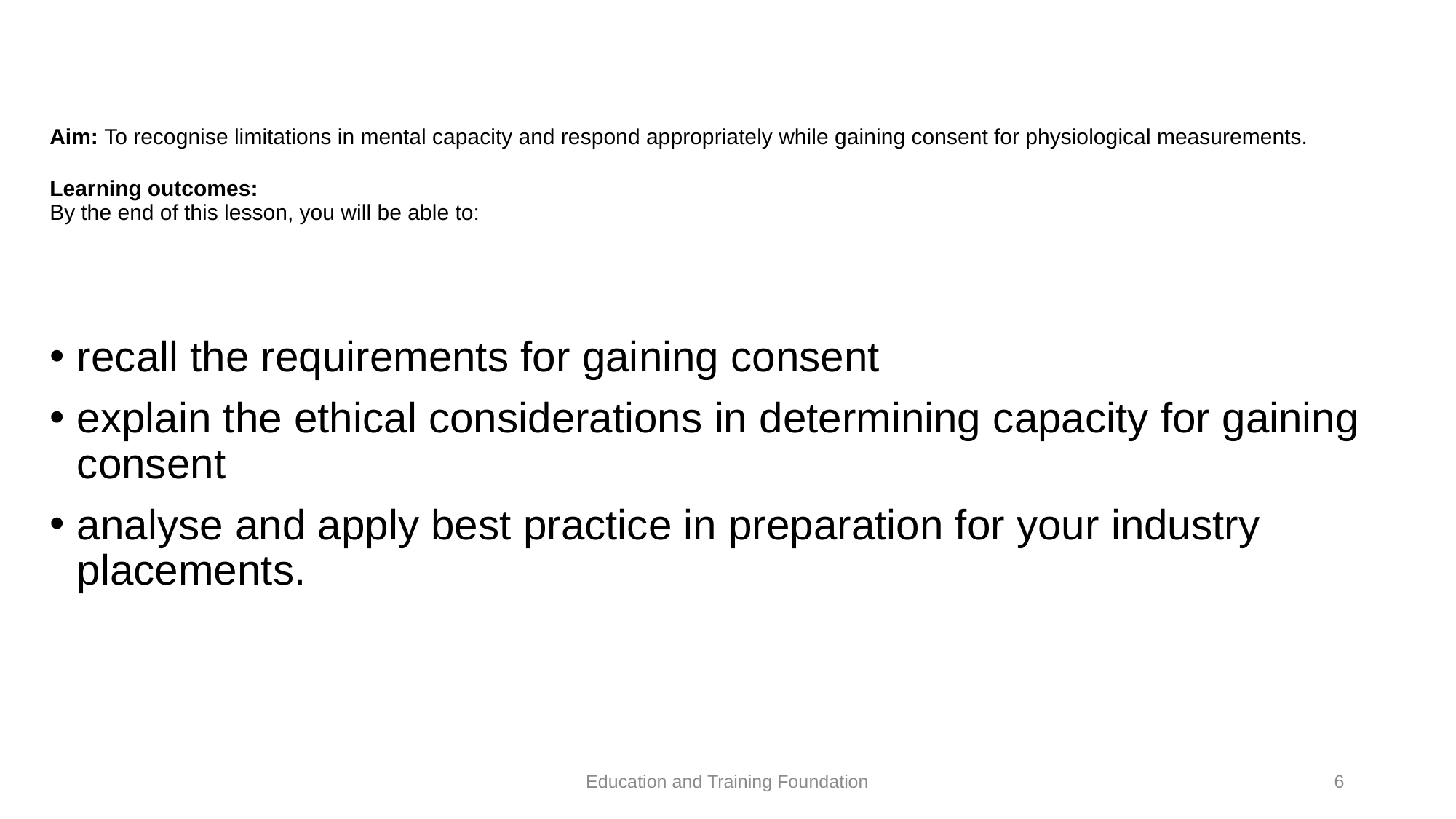

# Aim: To recognise limitations in mental capacity and respond appropriately while gaining consent for physiological measurements. Learning outcomes: By the end of this lesson, you will be able to:
recall the requirements for gaining consent
explain the ethical considerations in determining capacity for gaining consent
analyse and apply best practice in preparation for your industry placements.
Education and Training Foundation
6